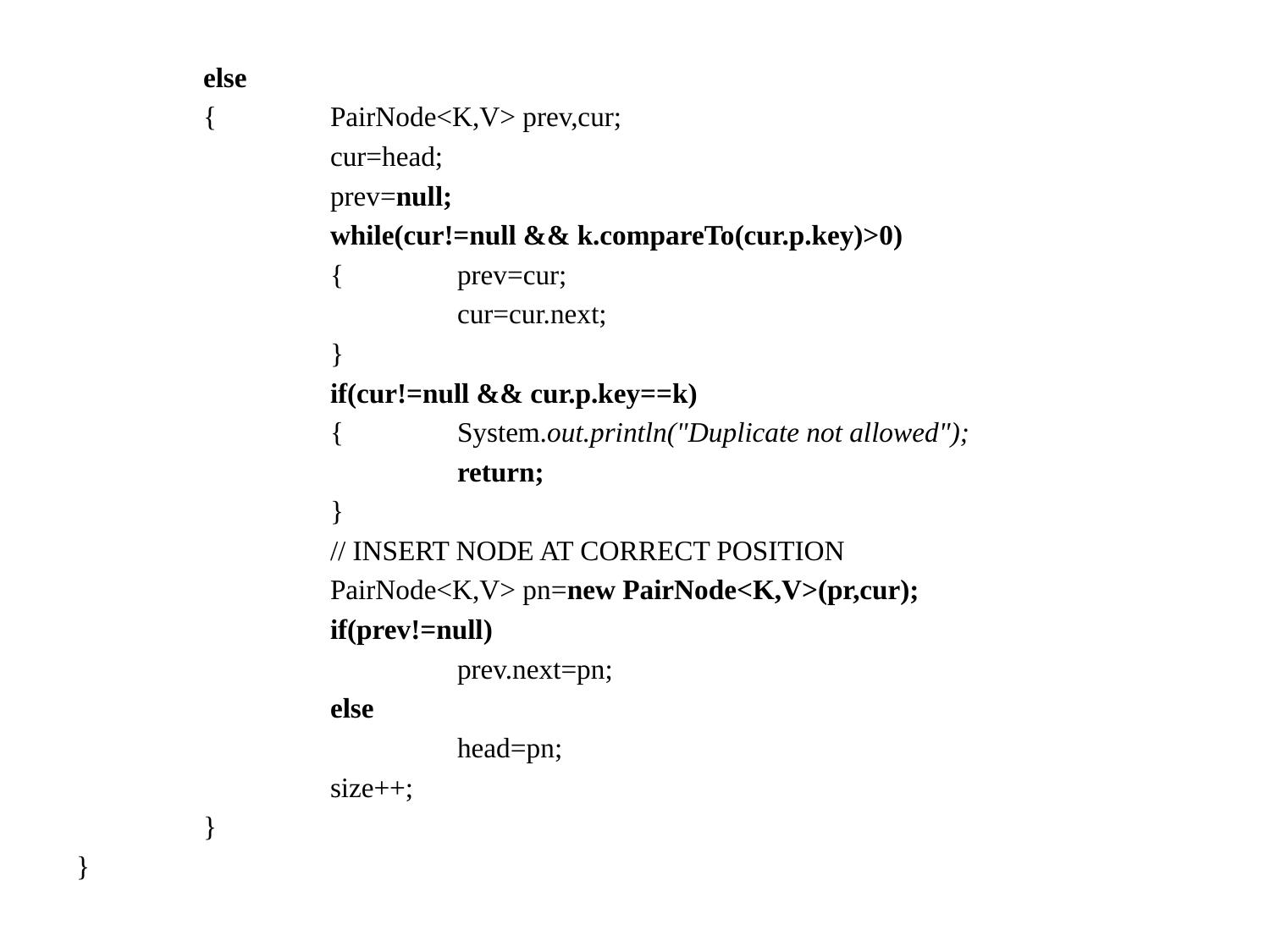

else
	{	PairNode<K,V> prev,cur;
		cur=head;
		prev=null;
		while(cur!=null && k.compareTo(cur.p.key)>0)
		{	prev=cur;
			cur=cur.next;
		}
		if(cur!=null && cur.p.key==k)
		{	System.out.println("Duplicate not allowed");
			return;
		}
		// INSERT NODE AT CORRECT POSITION
		PairNode<K,V> pn=new PairNode<K,V>(pr,cur);
		if(prev!=null)
			prev.next=pn;
		else
			head=pn;
		size++;
	}
}